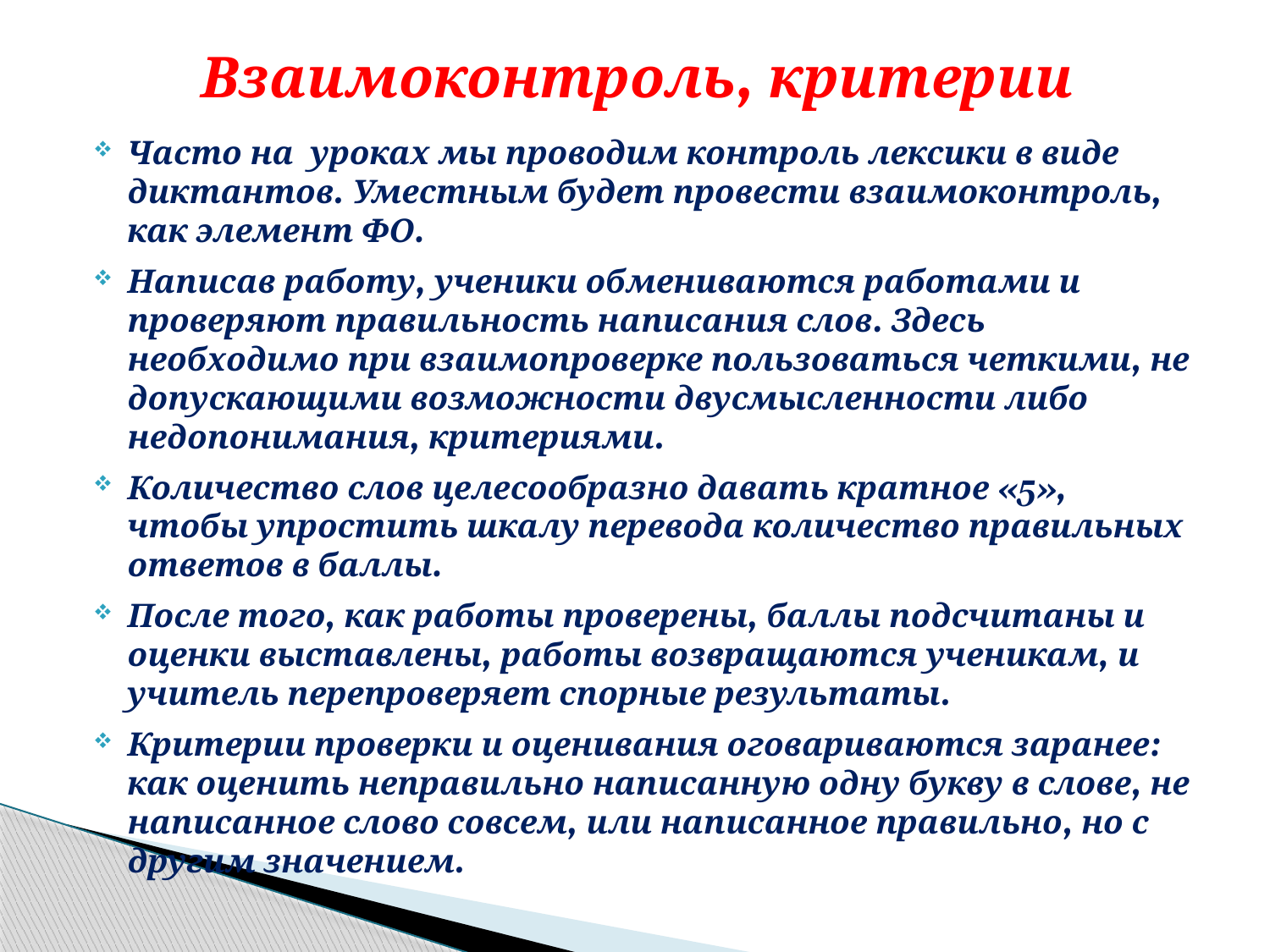

# Взаимоконтроль, критерии
Часто на  уроках мы проводим контроль лексики в виде диктантов. Уместным будет провести взаимоконтроль, как элемент ФО.
Написав работу, ученики обмениваются работами и проверяют правильность написания слов. Здесь необходимо при взаимопроверке пользоваться четкими, не допускающими возможности двусмысленности либо недопонимания, критериями.
Количество слов целесообразно давать кратное «5», чтобы упростить шкалу перевода количество правильных ответов в баллы.
После того, как работы проверены, баллы подсчитаны и оценки выставлены, работы возвращаются ученикам, и учитель перепроверяет спорные результаты.
Критерии проверки и оценивания оговариваются заранее: как оценить неправильно написанную одну букву в слове, не написанное слово совсем, или написанное правильно, но с другим значением.